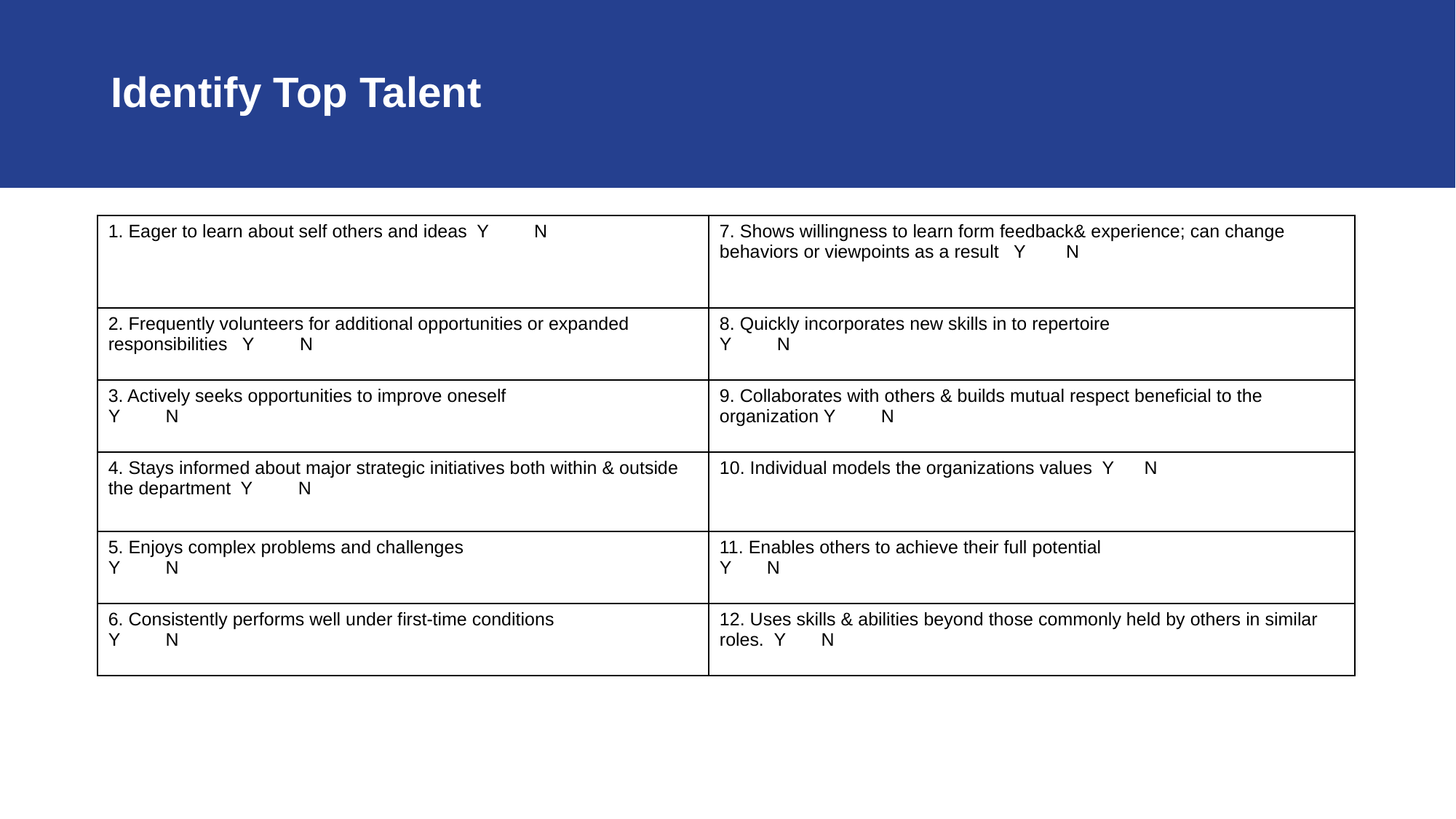

# Identify Top Talent
| 1. Eager to learn about self others and ideas Y N | 7. Shows willingness to learn form feedback& experience; can change behaviors or viewpoints as a result Y N |
| --- | --- |
| 2. Frequently volunteers for additional opportunities or expanded responsibilities Y N | 8. Quickly incorporates new skills in to repertoire Y N |
| 3. Actively seeks opportunities to improve oneself Y N | 9. Collaborates with others & builds mutual respect beneficial to the organization Y N |
| 4. Stays informed about major strategic initiatives both within & outside the department Y N | 10. Individual models the organizations values Y N |
| 5. Enjoys complex problems and challenges Y N | 11. Enables others to achieve their full potential Y N |
| 6. Consistently performs well under first-time conditions Y N | 12. Uses skills & abilities beyond those commonly held by others in similar roles. Y N |